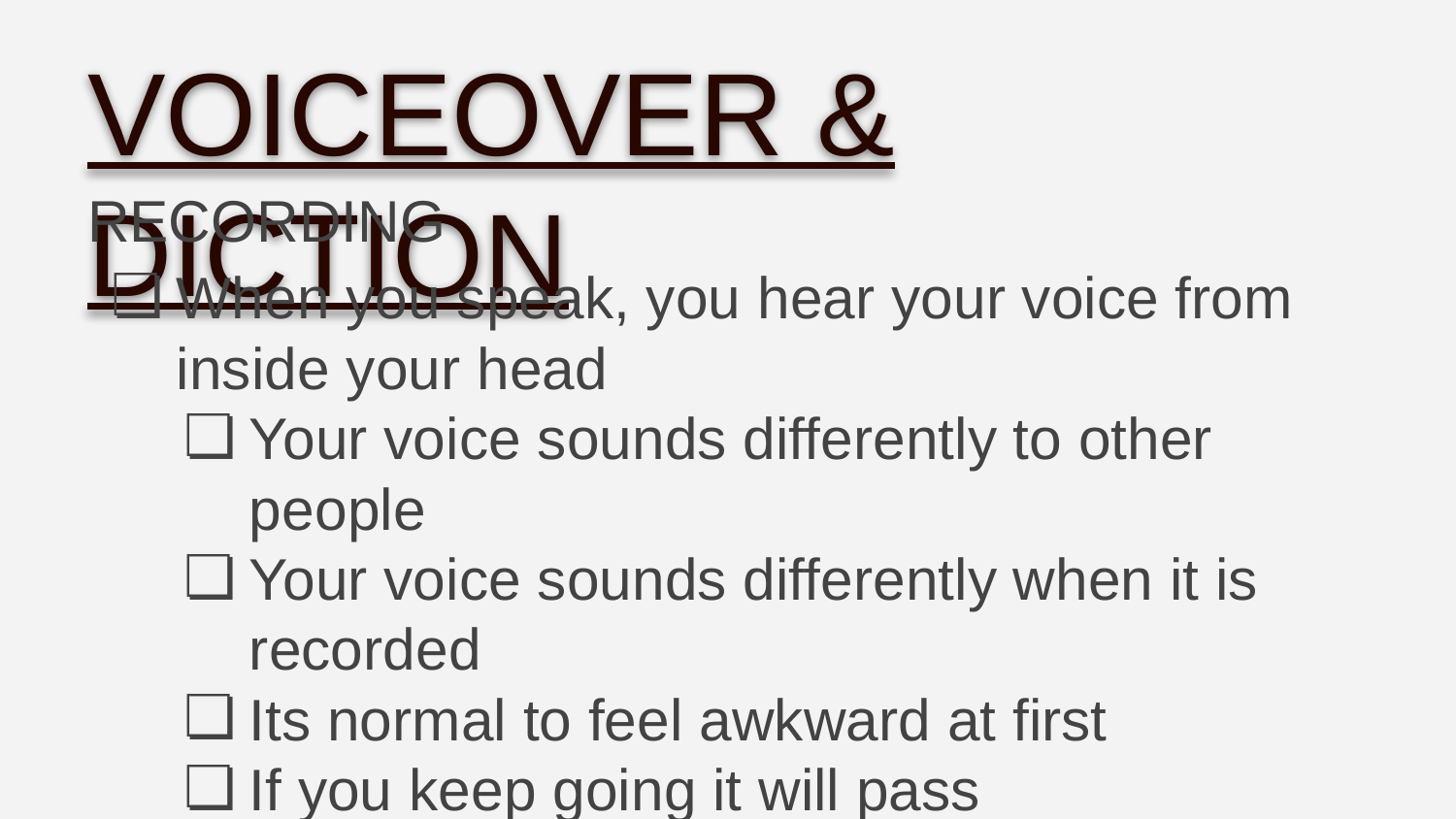

VOICEOVER & DICTION
RECORDING
When you speak, you hear your voice from inside your head
Your voice sounds differently to other people
Your voice sounds differently when it is recorded
Its normal to feel awkward at first
If you keep going it will pass